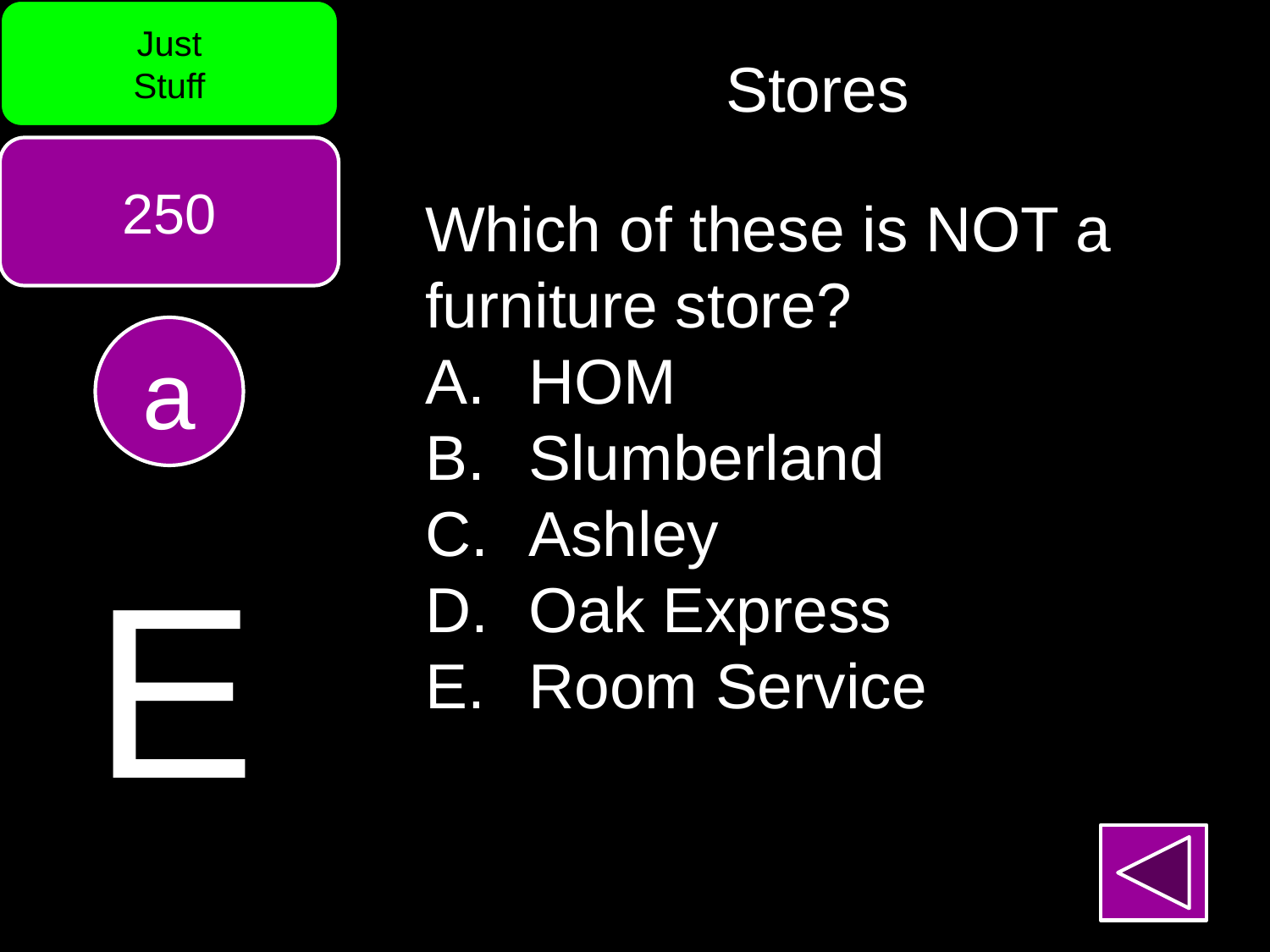

Just
Stuff
Stores
250

Which of these is NOT a furniture store?
HOM
Slumberland
Ashley
Oak Express
Room Service
a
E